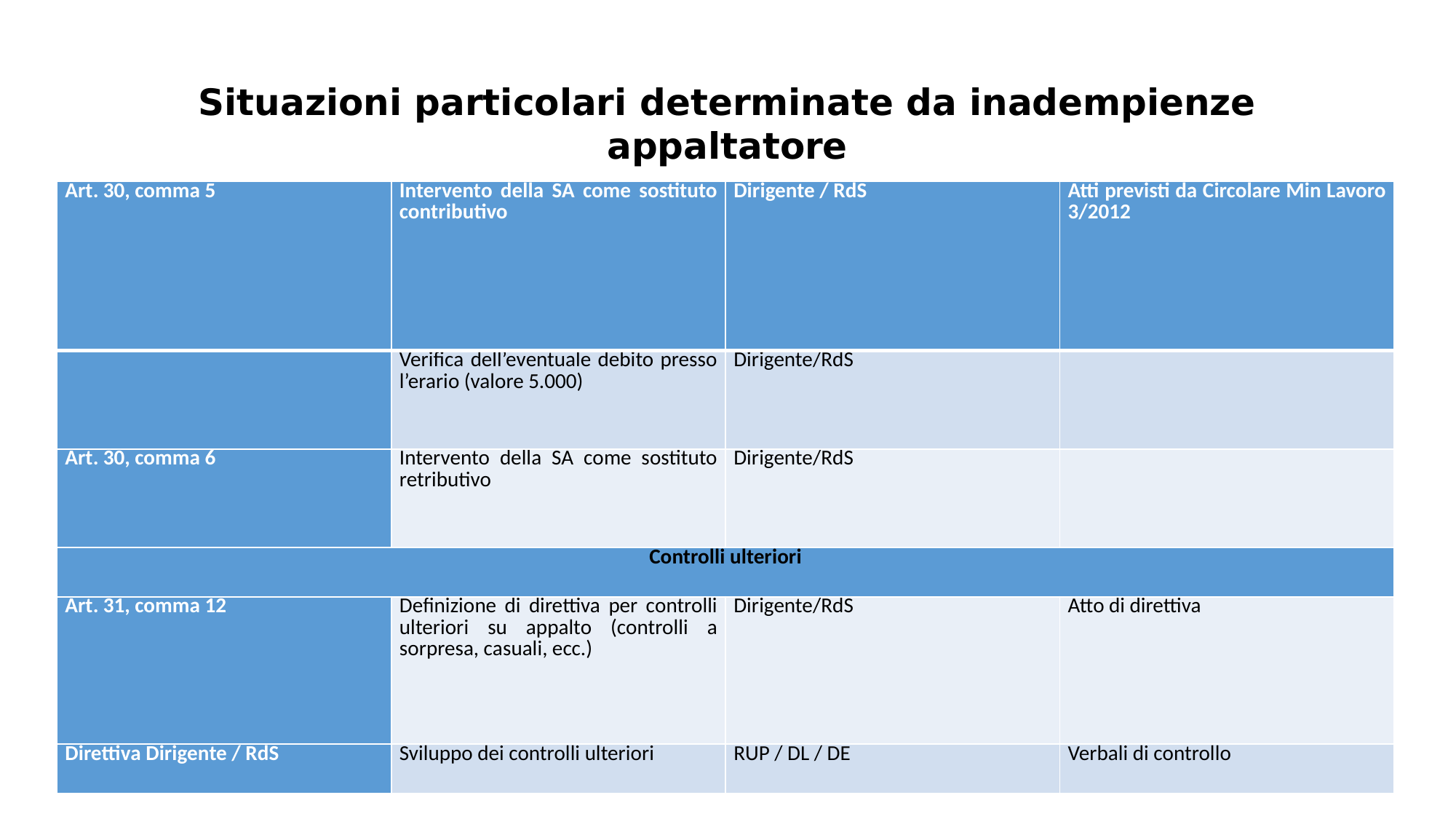

# Situazioni particolari determinate da inadempienze appaltatore
| Art. 30, comma 5 | Intervento della SA come sostituto contributivo | Dirigente / RdS | Atti previsti da Circolare Min Lavoro 3/2012 |
| --- | --- | --- | --- |
|  | Verifica dell’eventuale debito presso l’erario (valore 5.000) | Dirigente/RdS |  |
| Art. 30, comma 6 | Intervento della SA come sostituto retributivo | Dirigente/RdS |  |
| Controlli ulteriori |  |  |  |
| Art. 31, comma 12 | Definizione di direttiva per controlli ulteriori su appalto (controlli a sorpresa, casuali, ecc.) | Dirigente/RdS | Atto di direttiva |
| Direttiva Dirigente / RdS | Sviluppo dei controlli ulteriori | RUP / DL / DE | Verbali di controllo |